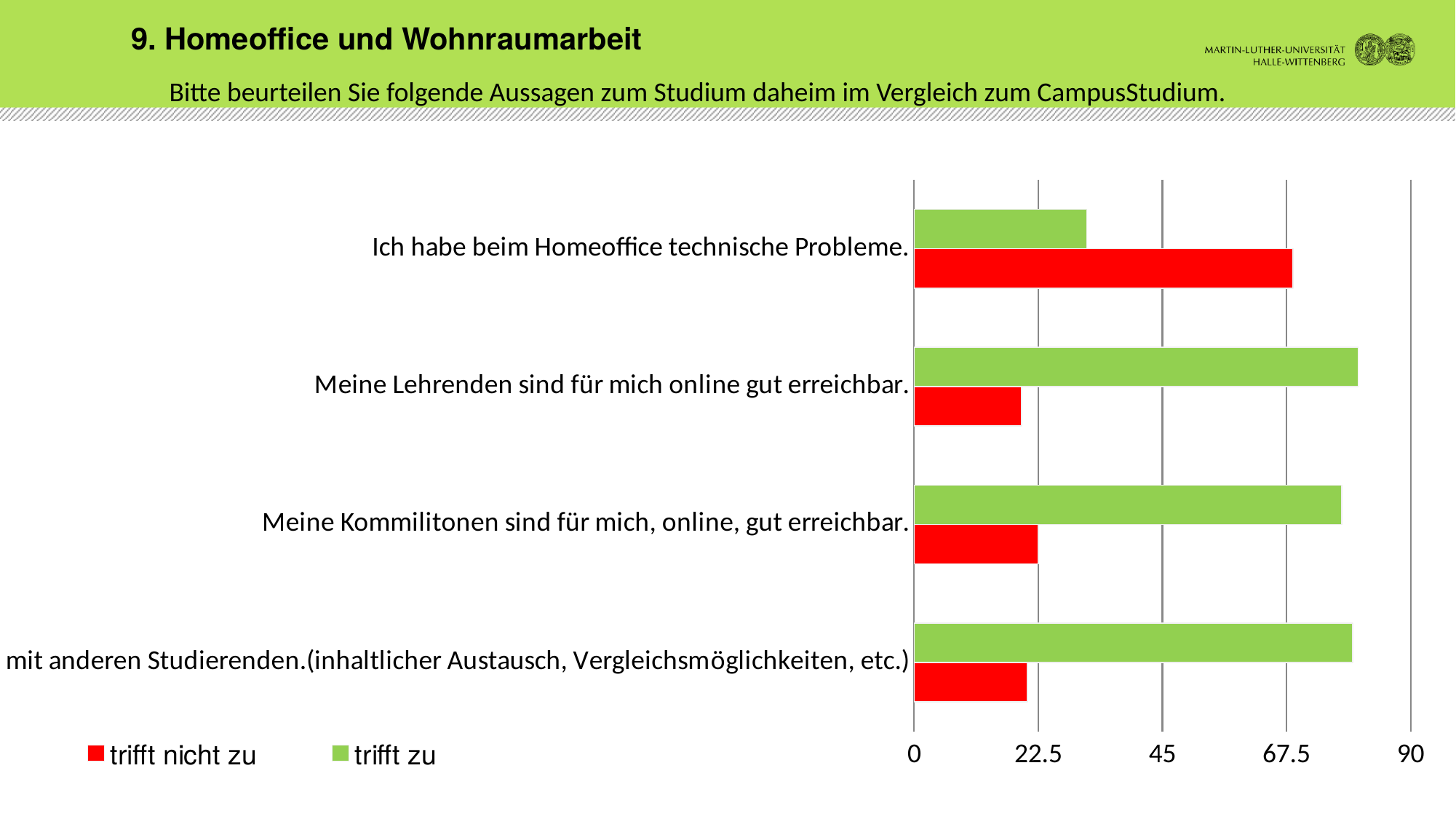

9. Homeoffice und Wohnraumarbeit
     Bitte beurteilen Sie folgende Aussagen zum Studium daheim im Vergleich zum CampusStudium.

### Chart

| Category | trifft zu  | trifft nicht zu  |
|---|---|---|
| Ich habe beim Homeoffice technische Probleme. | 31.3 | 68.7 |
| Meine Lehrenden sind für mich online gut erreichbar. | 80.5 | 19.5 |
| Meine Kommilitonen sind für mich, online, gut erreichbar. | 77.5 | 22.5 |
| Mir fehlt die Interaktion mit anderen Studierenden.(inhaltlicher Austausch, Vergleichsmöglichkeiten, etc.) | 79.5 | 20.5 |